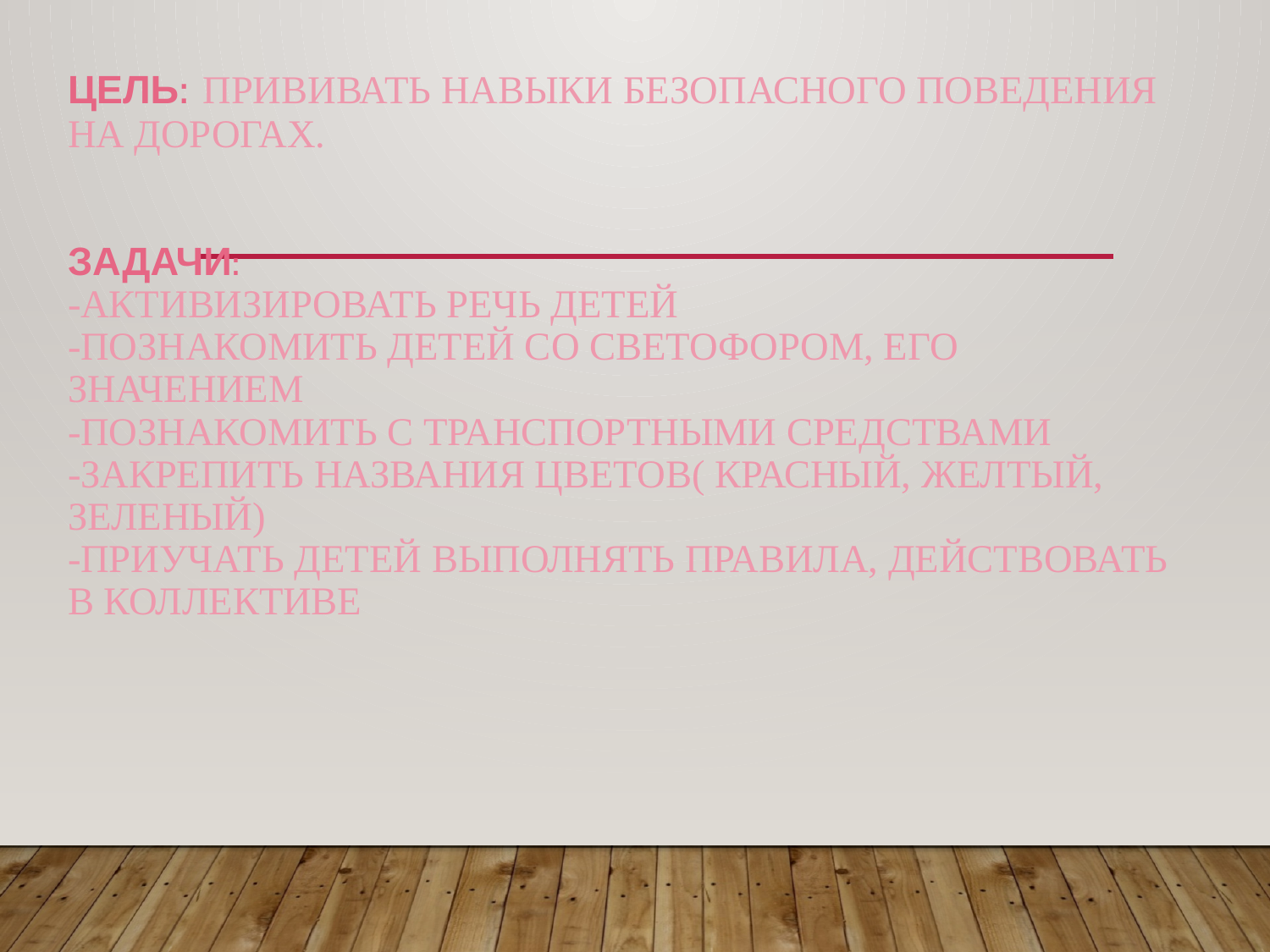

# Цель: прививать навыки безопасного поведения на дорогах. Задачи: -активизировать речь детей -познакомить детей со светофором, его значением -познакомить с транспортными средствами -закрепить названия цветов( красный, желтый, зеленый) -приучать детей выполнять правила, действовать в коллективе